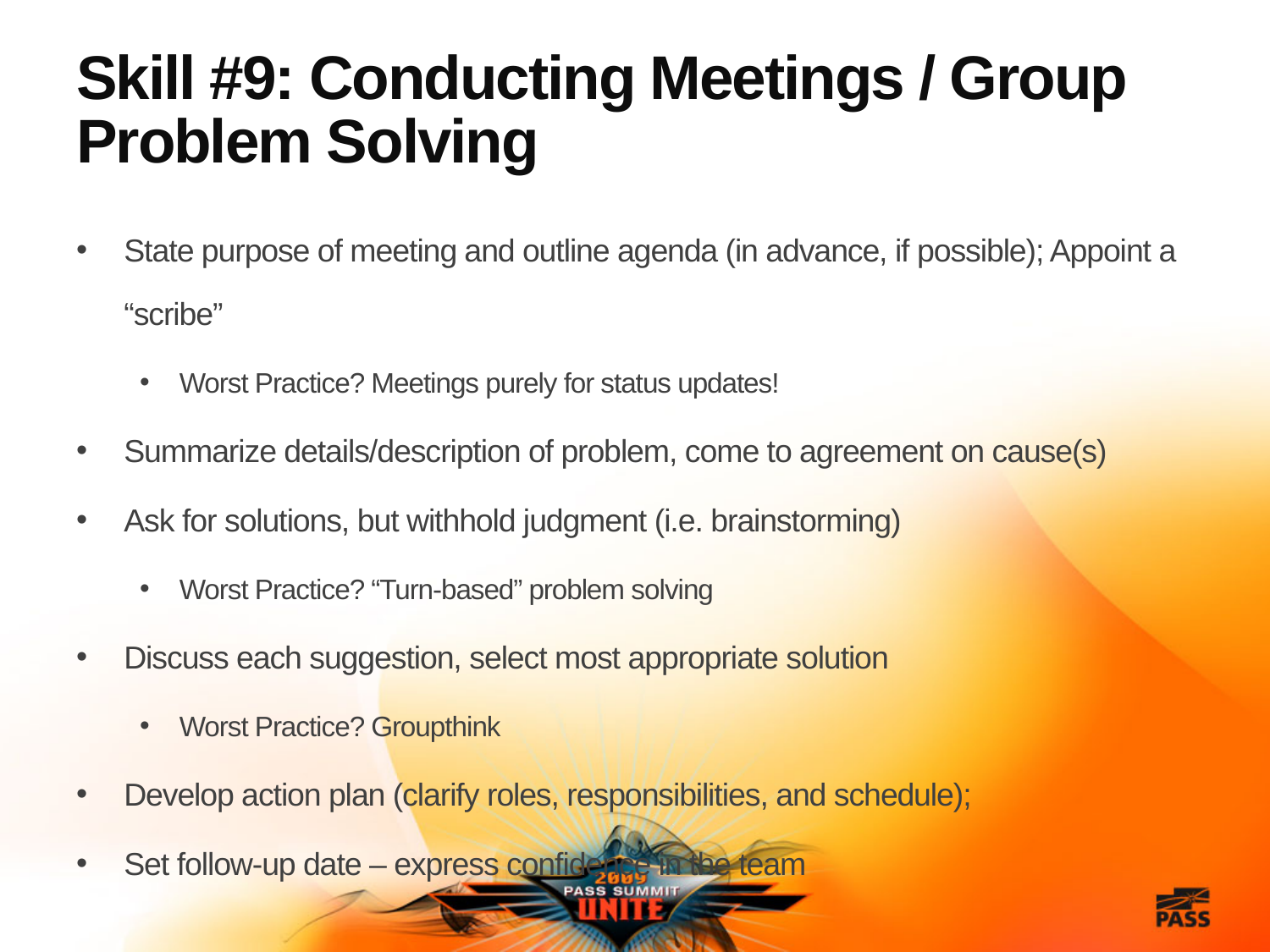

# Skill #9: Conducting Meetings / Group Problem Solving
State purpose of meeting and outline agenda (in advance, if possible); Appoint a “scribe”
Worst Practice? Meetings purely for status updates!
Summarize details/description of problem, come to agreement on cause(s)
Ask for solutions, but withhold judgment (i.e. brainstorming)
Worst Practice? “Turn-based” problem solving
Discuss each suggestion, select most appropriate solution
Worst Practice? Groupthink
Develop action plan (clarify roles, responsibilities, and schedule);
Set follow-up date – express confidence in the team